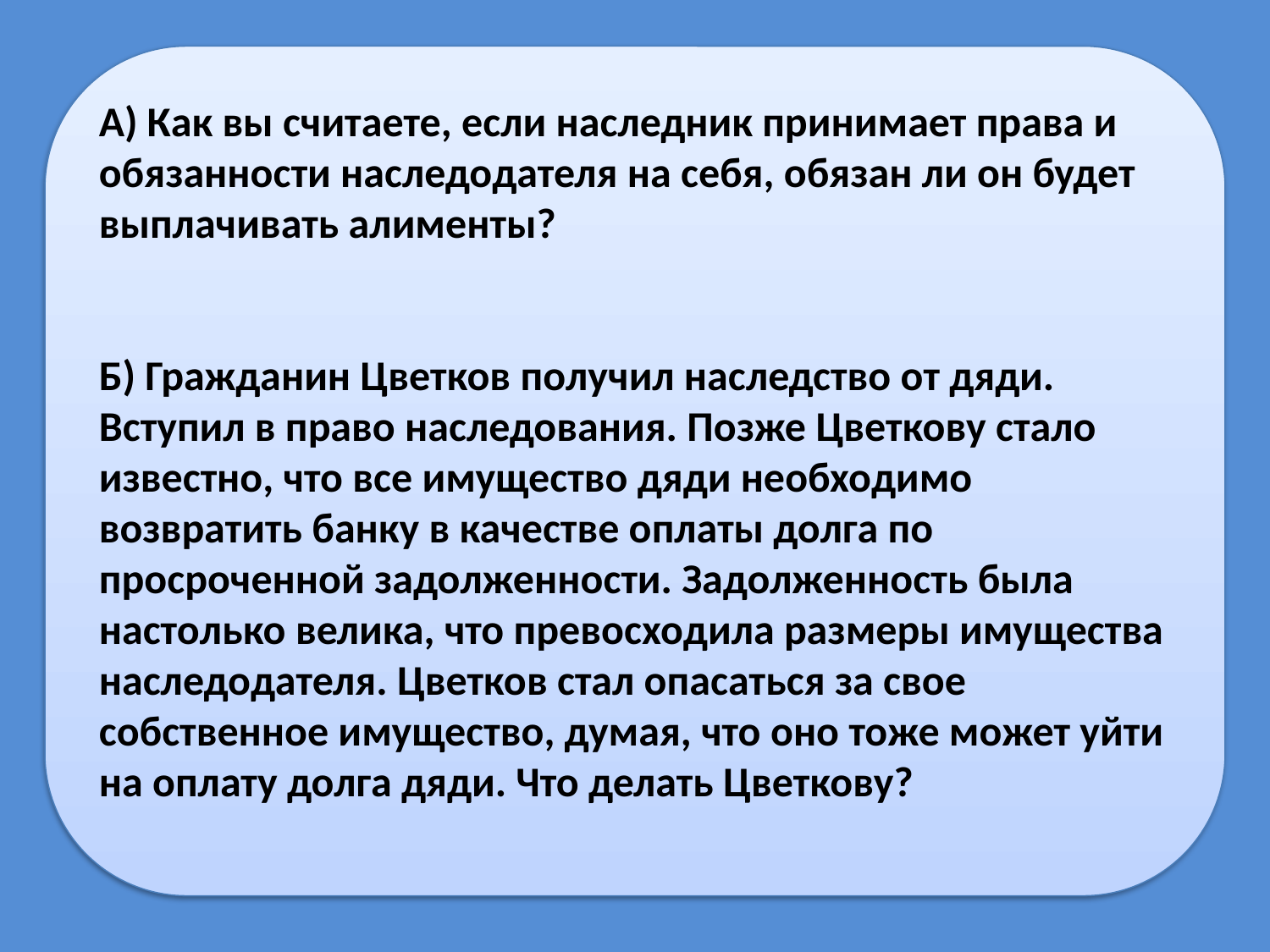

А) Как вы считаете, если наследник принимает права и обязанности наследодателя на себя, обязан ли он будет выплачивать алименты?

Б) Гражданин Цветков получил наследство от дяди. Вступил в право наследования. Позже Цветкову стало известно, что все имущество дяди необходимо возвратить банку в качестве оплаты долга по просроченной задолженности. Задолженность была настолько велика, что превосходила размеры имущества наследодателя. Цветков стал опасаться за свое собственное имущество, думая, что оно тоже может уйти на оплату долга дяди. Что делать Цветкову?